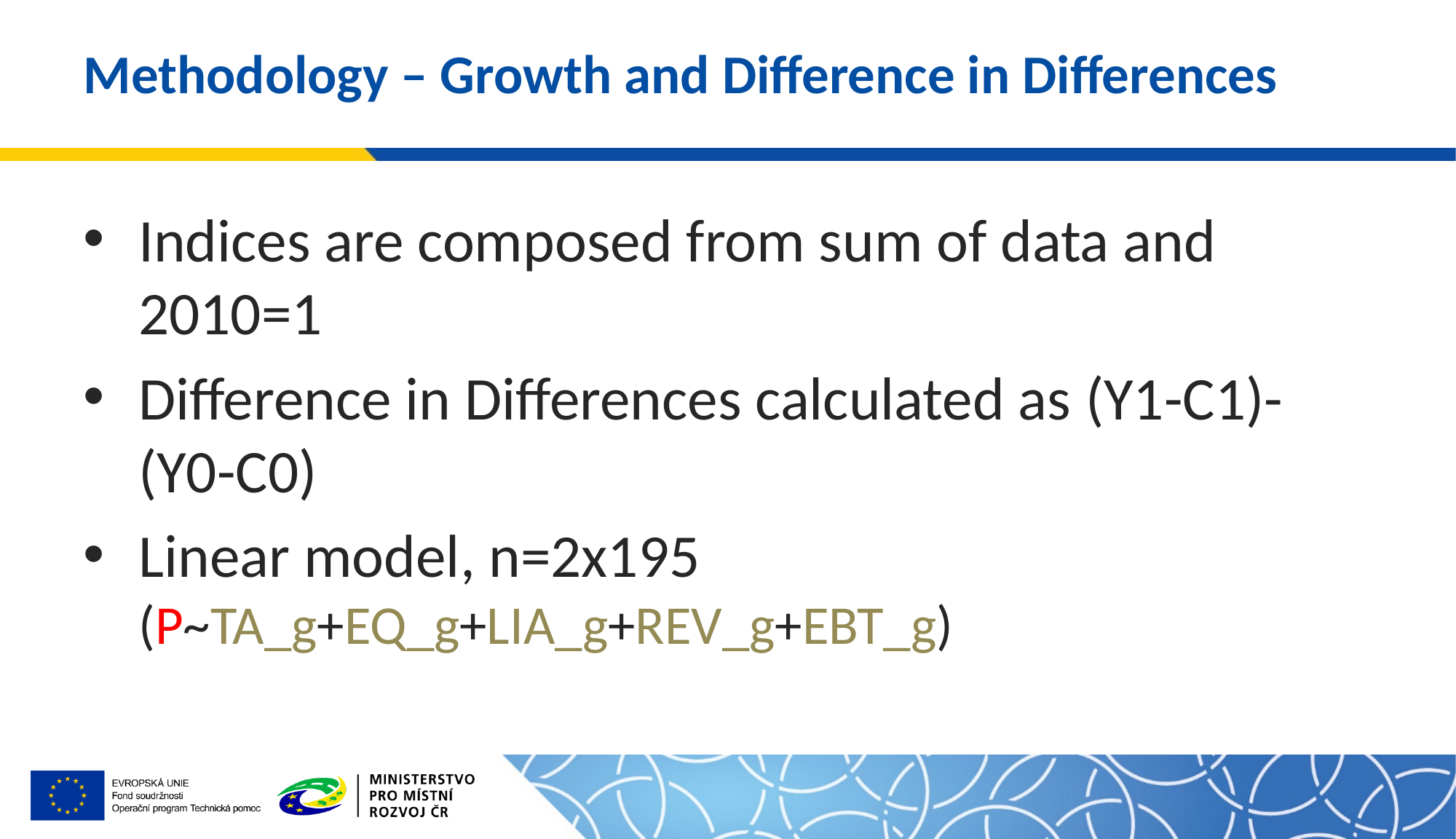

# Methodology – Growth and Difference in Differences
Indices are composed from sum of data and 2010=1
Difference in Differences calculated as (Y1-C1)-(Y0-C0)
Linear model, n=2x195 (P~TA_g+EQ_g+LIA_g+REV_g+EBT_g)